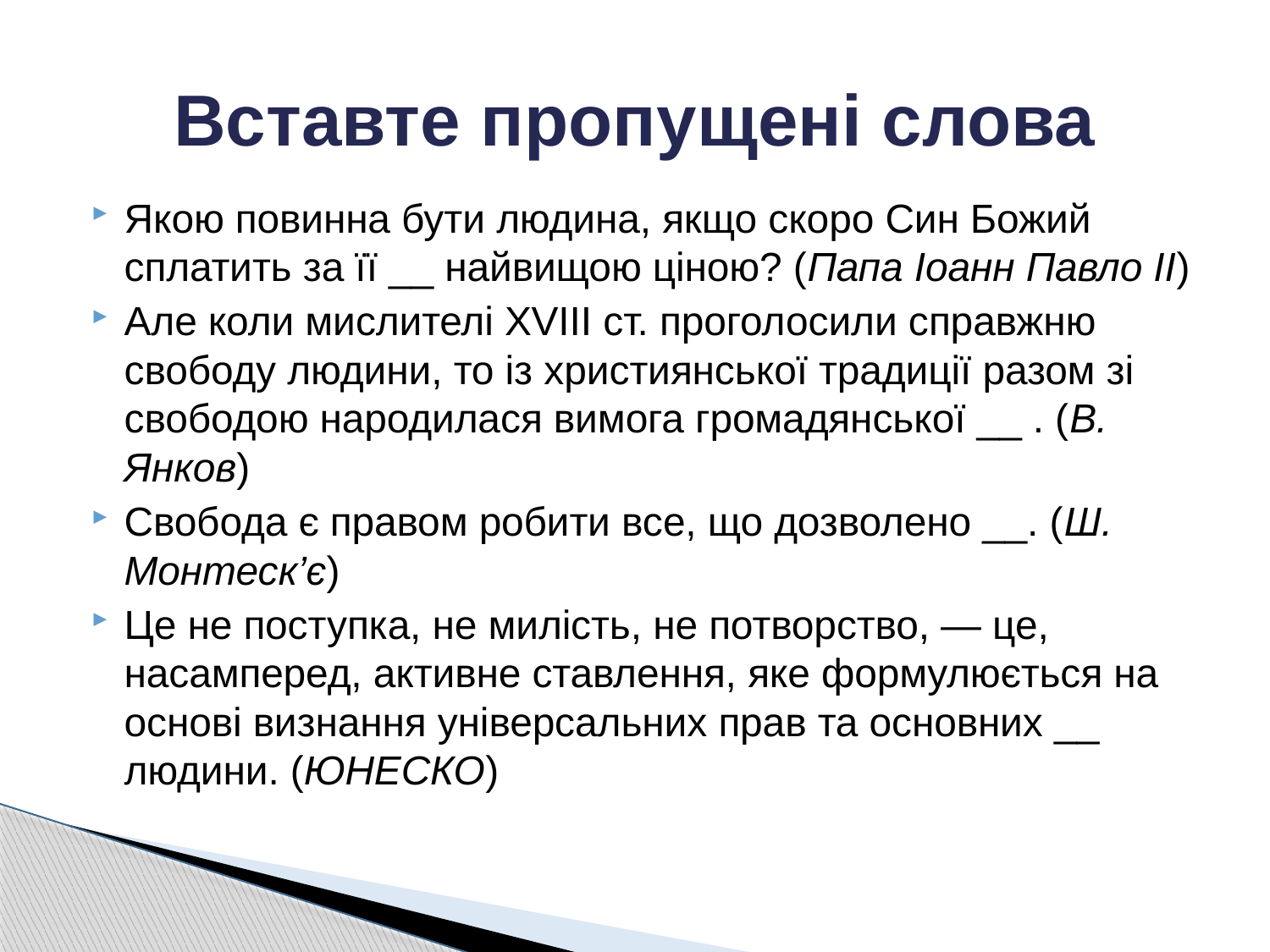

# Вставте пропущені слова
Якою повинна бути людина, якщо скоро Син Божий сплатить за її __ найвищою ціною? (Папа Іоанн Павло ІІ)
Але коли мислителі ХVІІІ cт. проголосили справжню свободу людини, то із християнської традиції разом зі свободою народилася вимога громадянської __ . (В. Янков)
Свобода є правом робити все, що дозволено __. (Ш. Монтеск’є)
Це не поступка, не милість, не потворство, — це, насамперед, активне ставлення, яке формулюється на основі визнання універсальних прав та основних __ людини. (ЮНЕСКО)